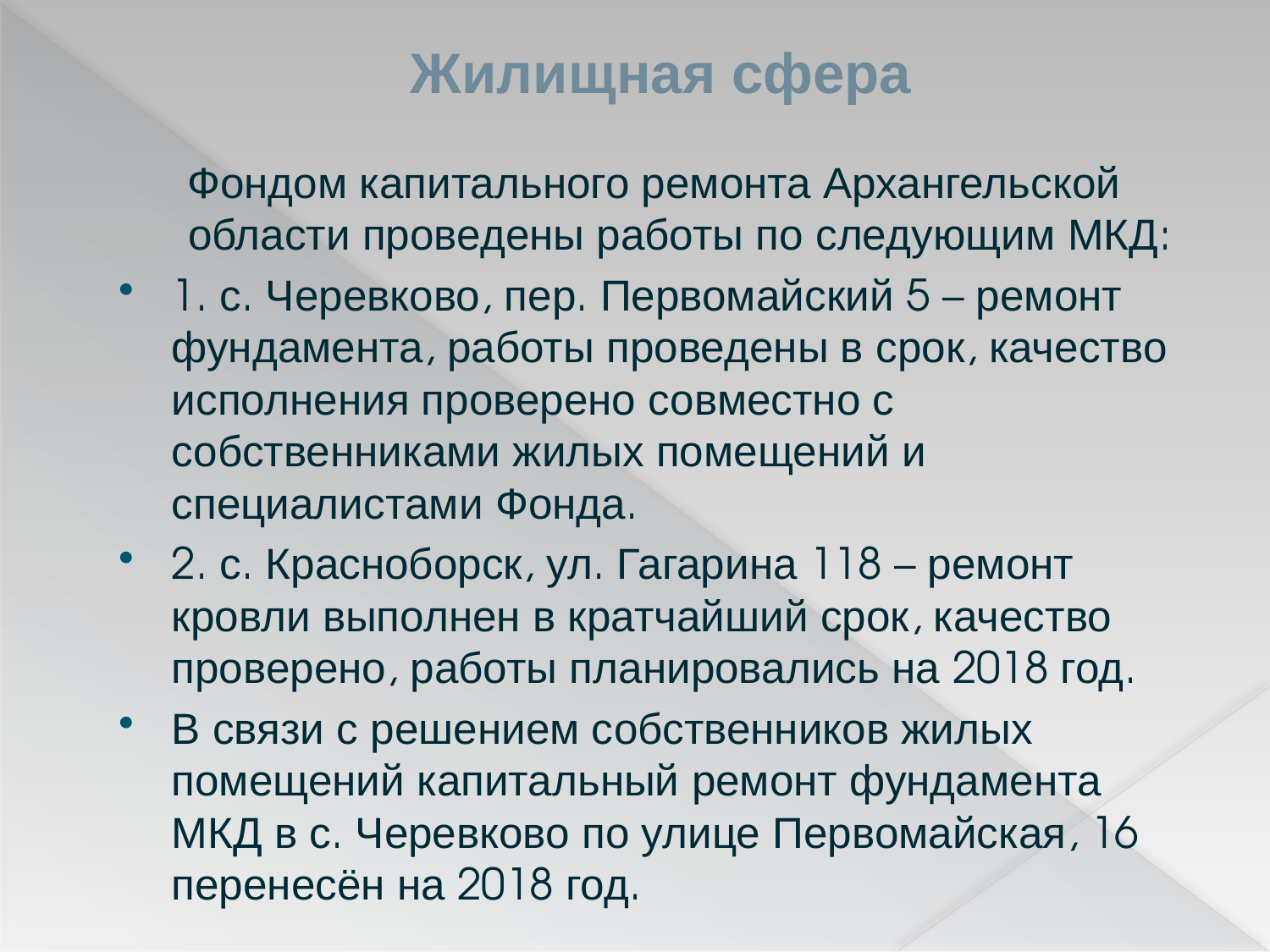

# Жилищная сфера
Фондом капитального ремонта Архангельской области проведены работы по следующим МКД:
1. с. Черевково, пер. Первомайский 5 – ремонт фундамента, работы проведены в срок, качество исполнения проверено совместно с собственниками жилых помещений и специалистами Фонда.
2. с. Красноборск, ул. Гагарина 118 – ремонт кровли выполнен в кратчайший срок, качество проверено, работы планировались на 2018 год.
В связи с решением собственников жилых помещений капитальный ремонт фундамента МКД в с. Черевково по улице Первомайская, 16 перенесён на 2018 год.